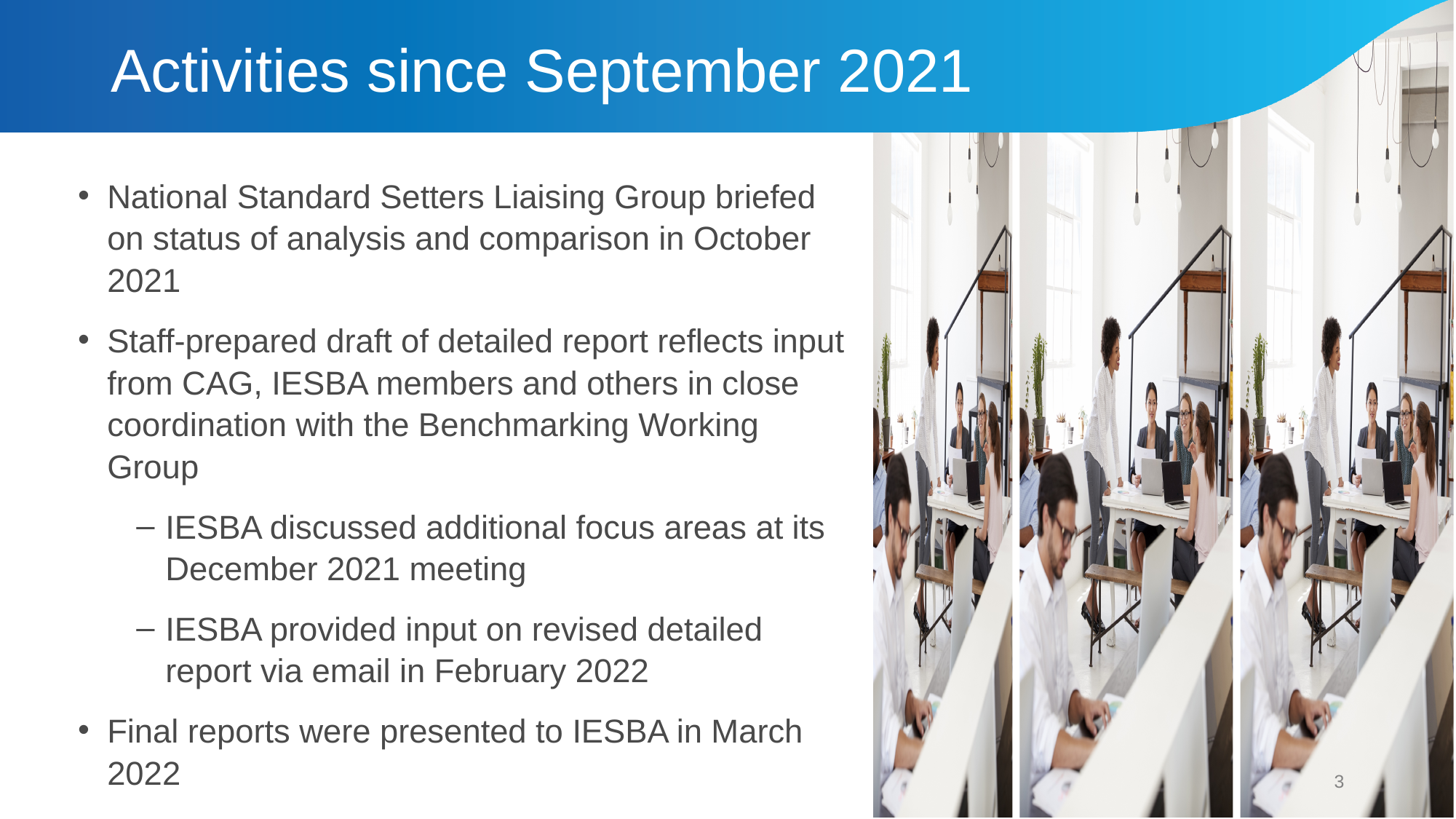

# Activities since September 2021
National Standard Setters Liaising Group briefed on status of analysis and comparison in October 2021
Staff-prepared draft of detailed report reflects input from CAG, IESBA members and others in close coordination with the Benchmarking Working Group
IESBA discussed additional focus areas at its December 2021 meeting
IESBA provided input on revised detailed report via email in February 2022
Final reports were presented to IESBA in March 2022

3